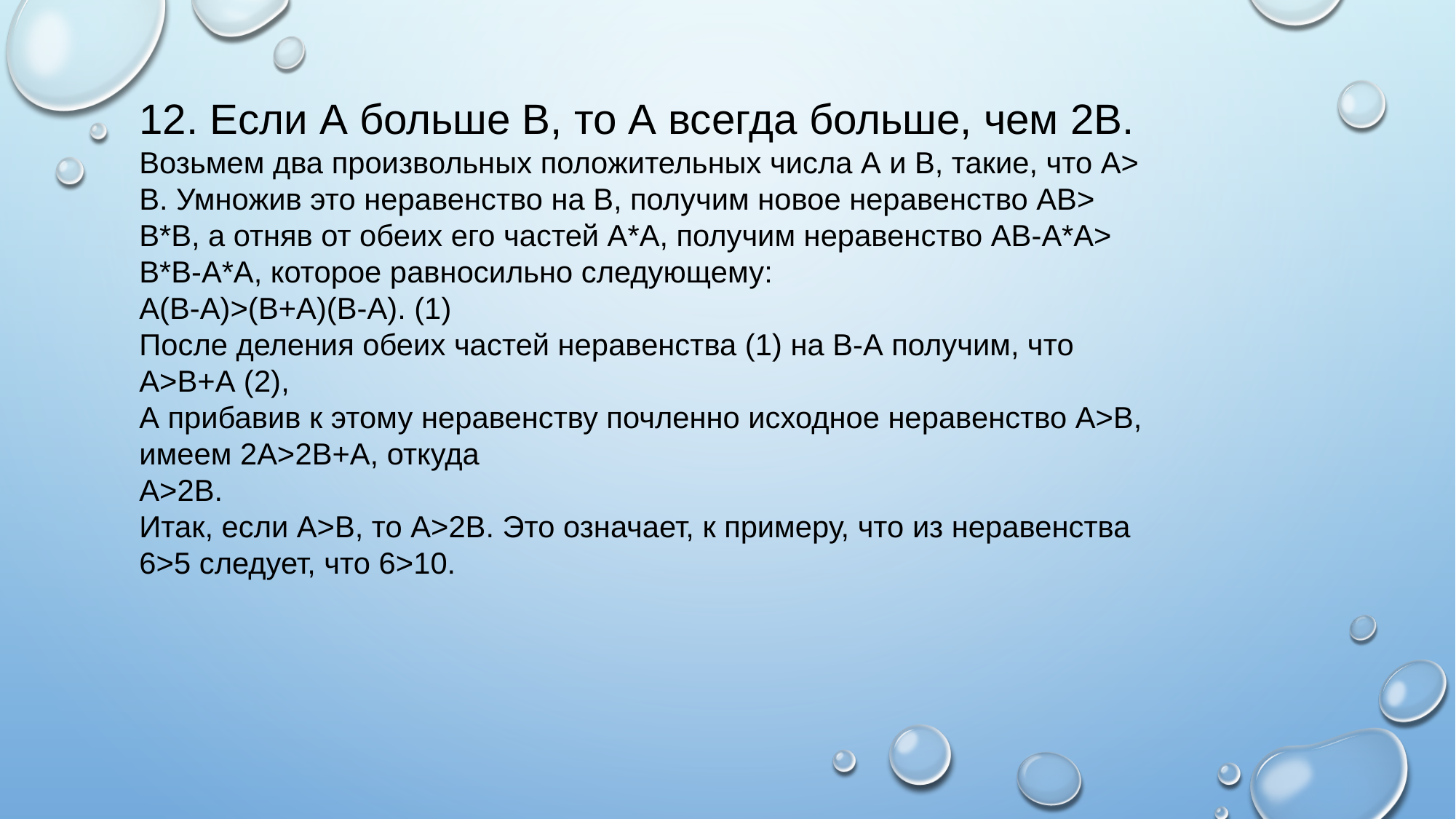

12. Если А больше В, то А всегда больше, чем 2В.
Возьмем два произвольных положительных числа А и В, такие, что А> В. Умножив это неравенство на В, получим новое неравенство АВ> В*В, а отняв от обеих его частей А*А, получим неравенство АВ-А*А> В*В-А*А, которое равносильно следующему:
А(В-А)>(В+А)(В-А). (1)
После деления обеих частей неравенства (1) на В-А получим, что
А>В+А (2),
А прибавив к этому неравенству почленно исходное неравенство А>В, имеем 2А>2В+А, откуда
А>2В.
Итак, если А>В, то А>2В. Это означает, к примеру, что из неравенства 6>5 следует, что 6>10.